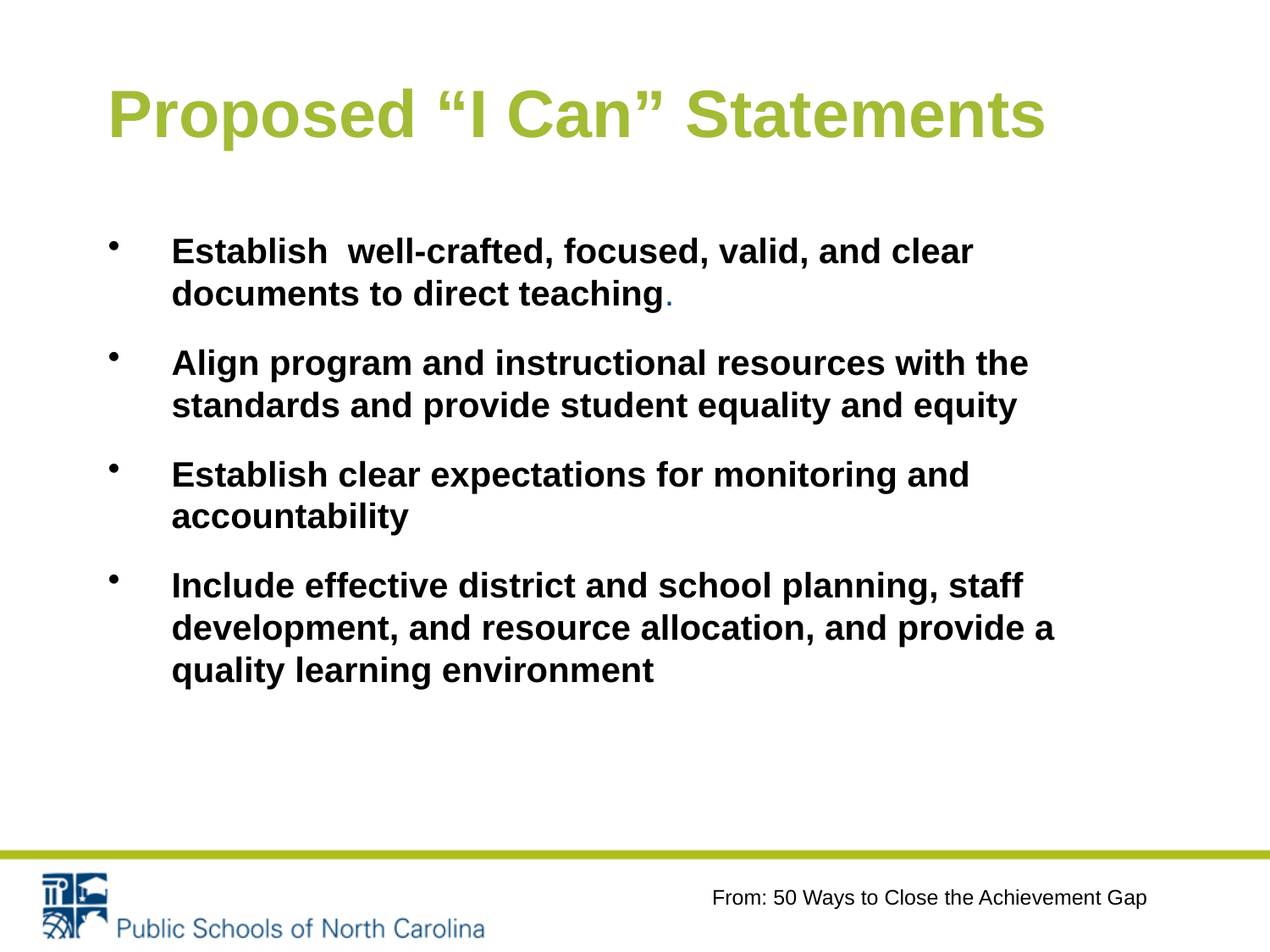

# Proposed “I Can” Statements
Establish  well-crafted, focused, valid, and clear documents to direct teaching.

Align program and instructional resources with the standards and provide student equality and equity

Establish clear expectations for monitoring and accountability

Include effective district and school planning, staff development, and resource allocation, and provide a quality learning environment

From: 50 Ways to Close the Achievement Gap